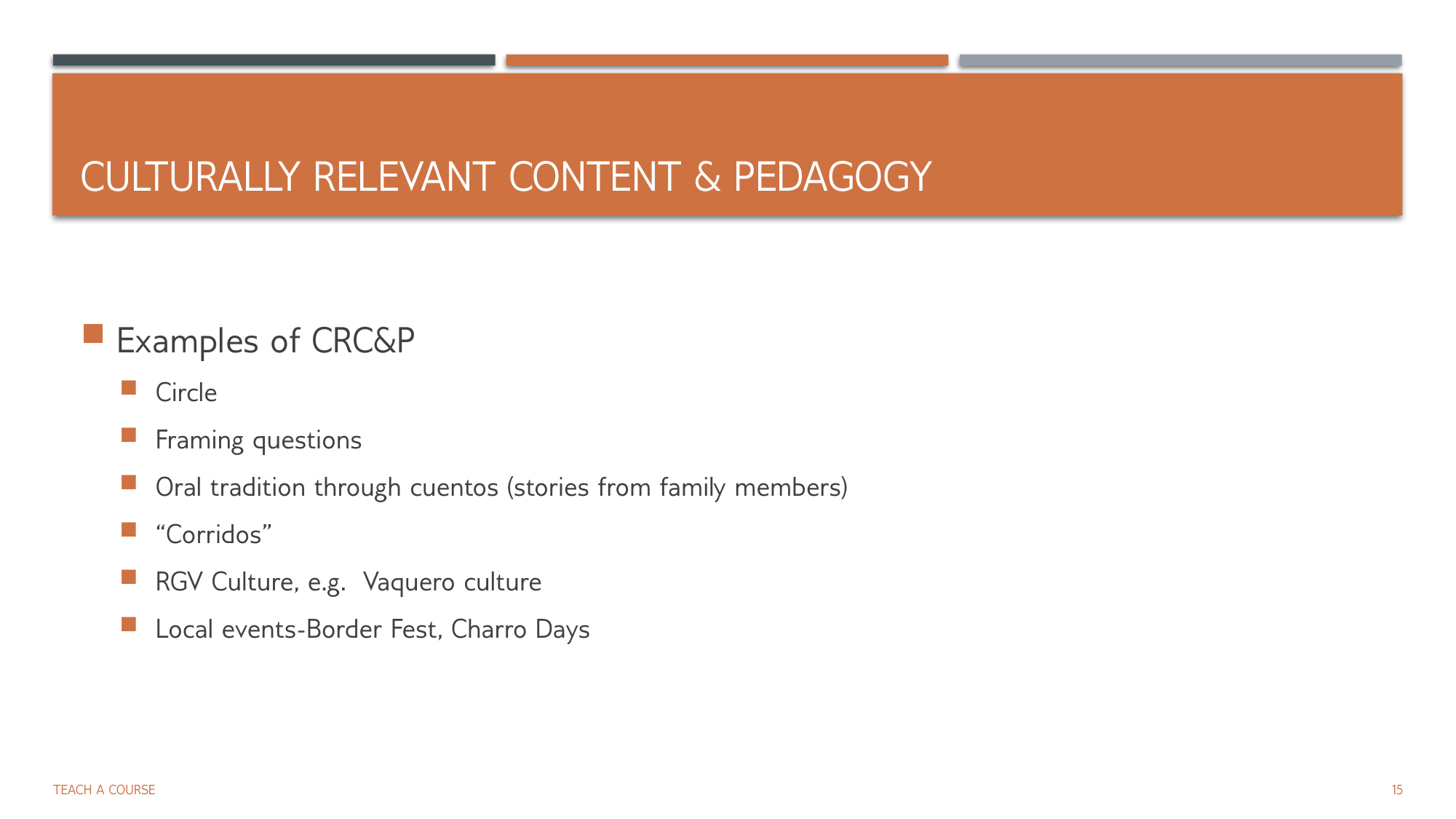

# Culturally relevant Content & Pedagogy
Examples of CRC&P
Circle
Framing questions
Oral tradition through cuentos (stories from family members)
“Corridos”
RGV Culture, e.g.  Vaquero culture
Local events-Border Fest, Charro Days
Teach a Course
15